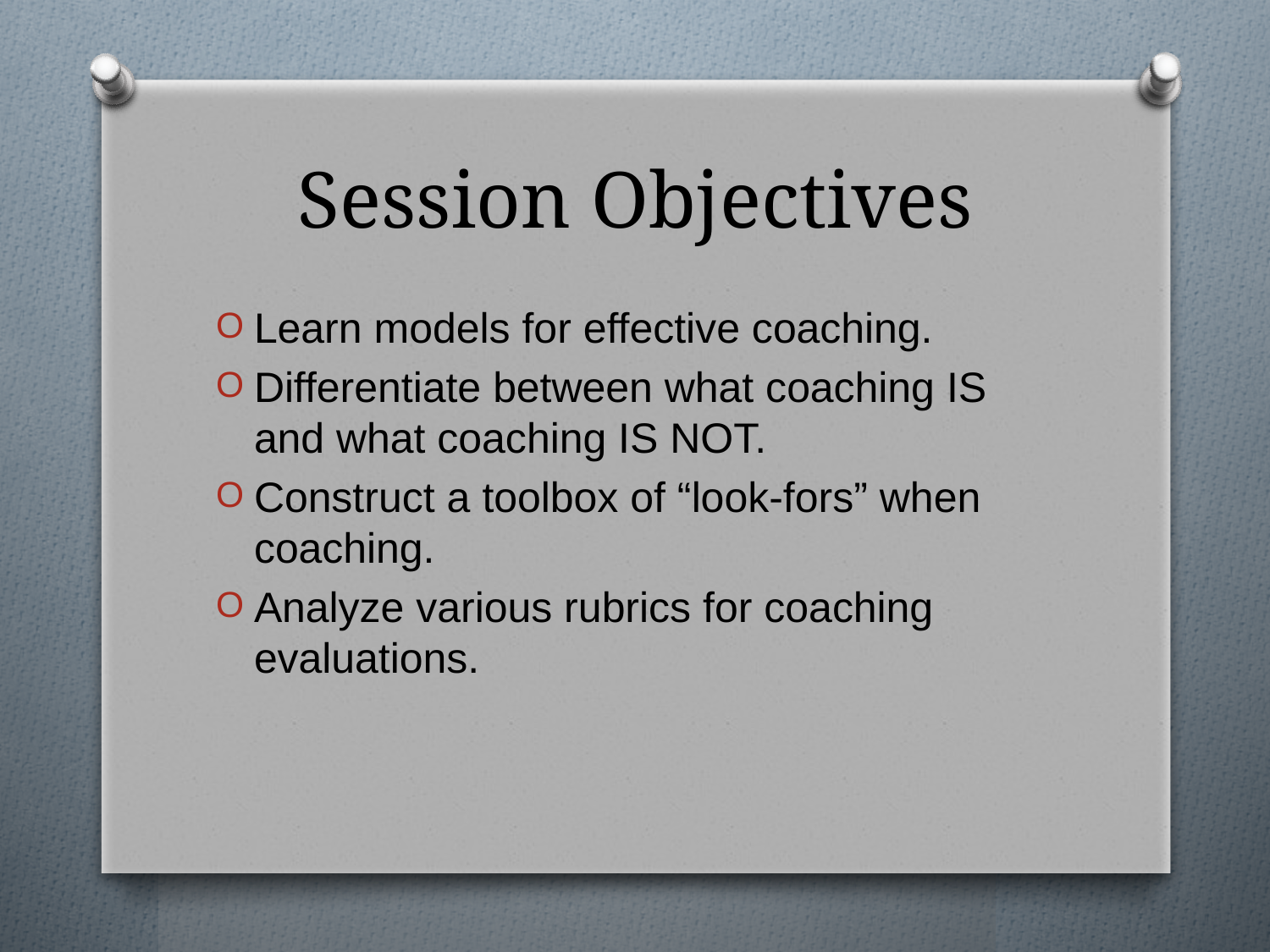

# Session Objectives
Learn models for effective coaching.
Differentiate between what coaching IS and what coaching IS NOT.
Construct a toolbox of “look-fors” when coaching.
Analyze various rubrics for coaching evaluations.